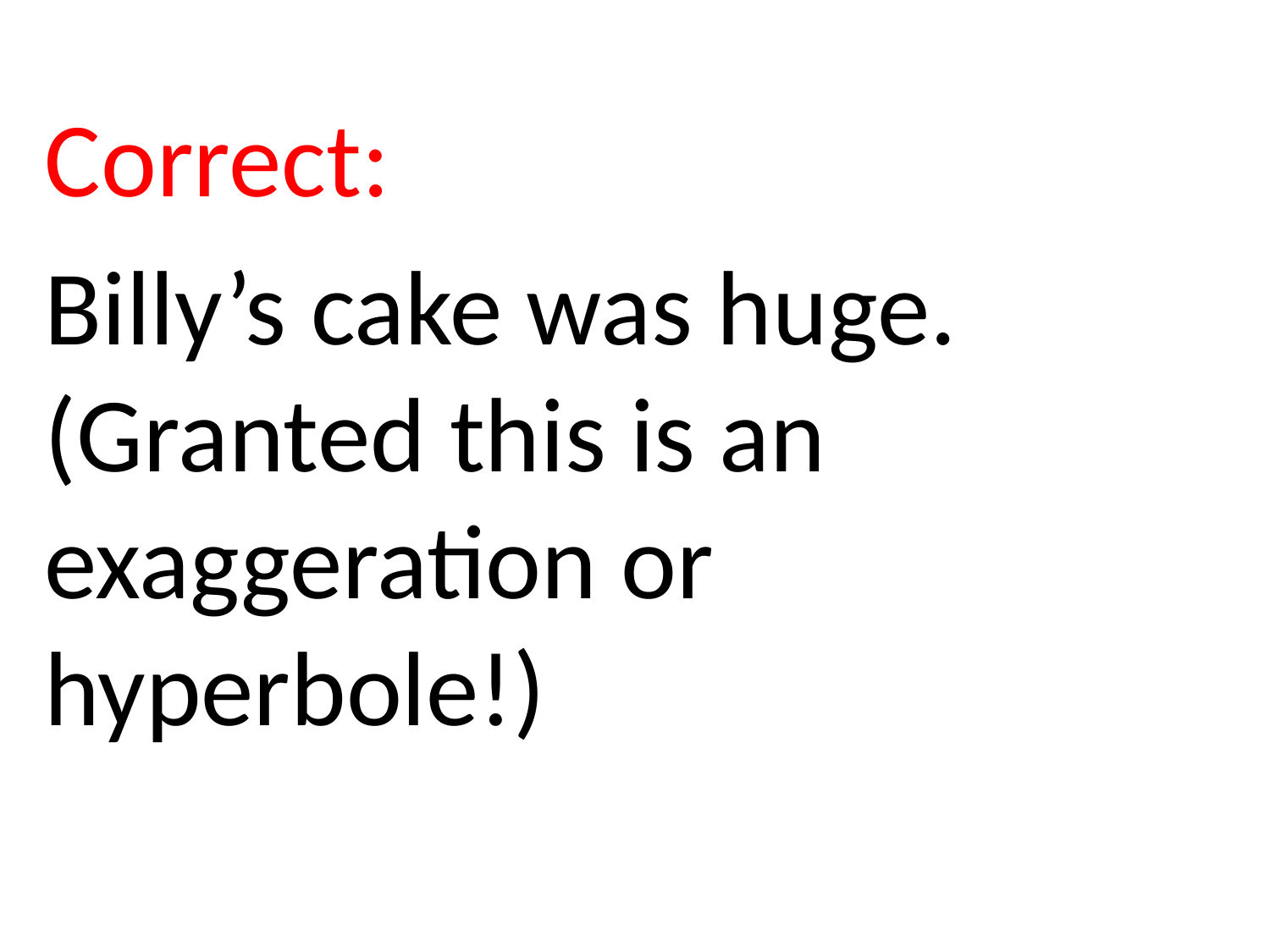

Correct:
Billy’s cake was huge. (Granted this is an exaggeration or hyperbole!)